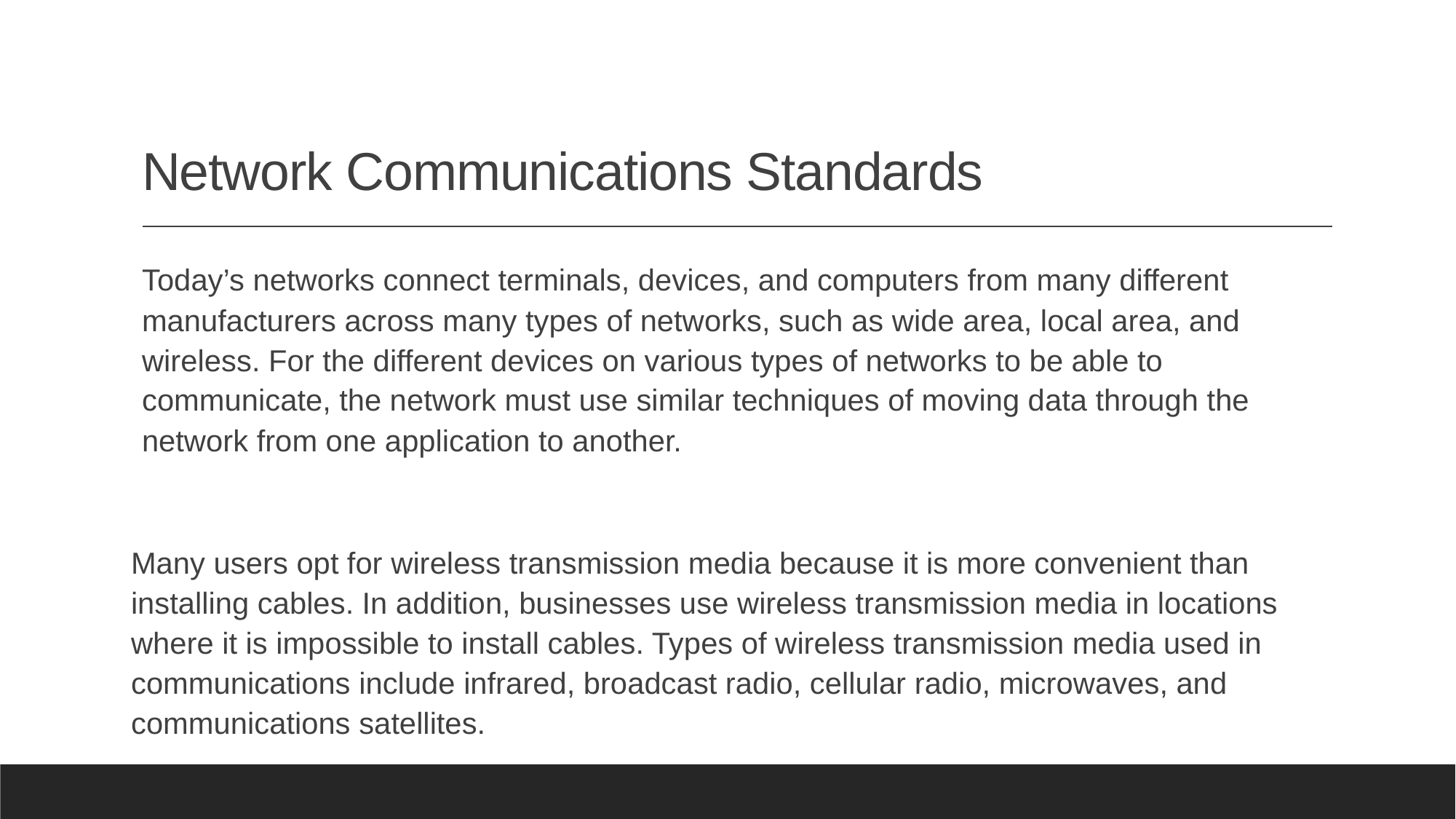

# Network Communications Standards
Today’s networks connect terminals, devices, and computers from many different manufacturers across many types of networks, such as wide area, local area, and wireless. For the different devices on various types of networks to be able to communicate, the network must use similar techniques of moving data through the network from one application to another.

Many users opt for wireless transmission media because it is more convenient than installing cables. In addition, businesses use wireless transmission media in locations where it is impossible to install cables. Types of wireless transmission media used in communications include infrared, broadcast radio, cellular radio, microwaves, and communications satellites.